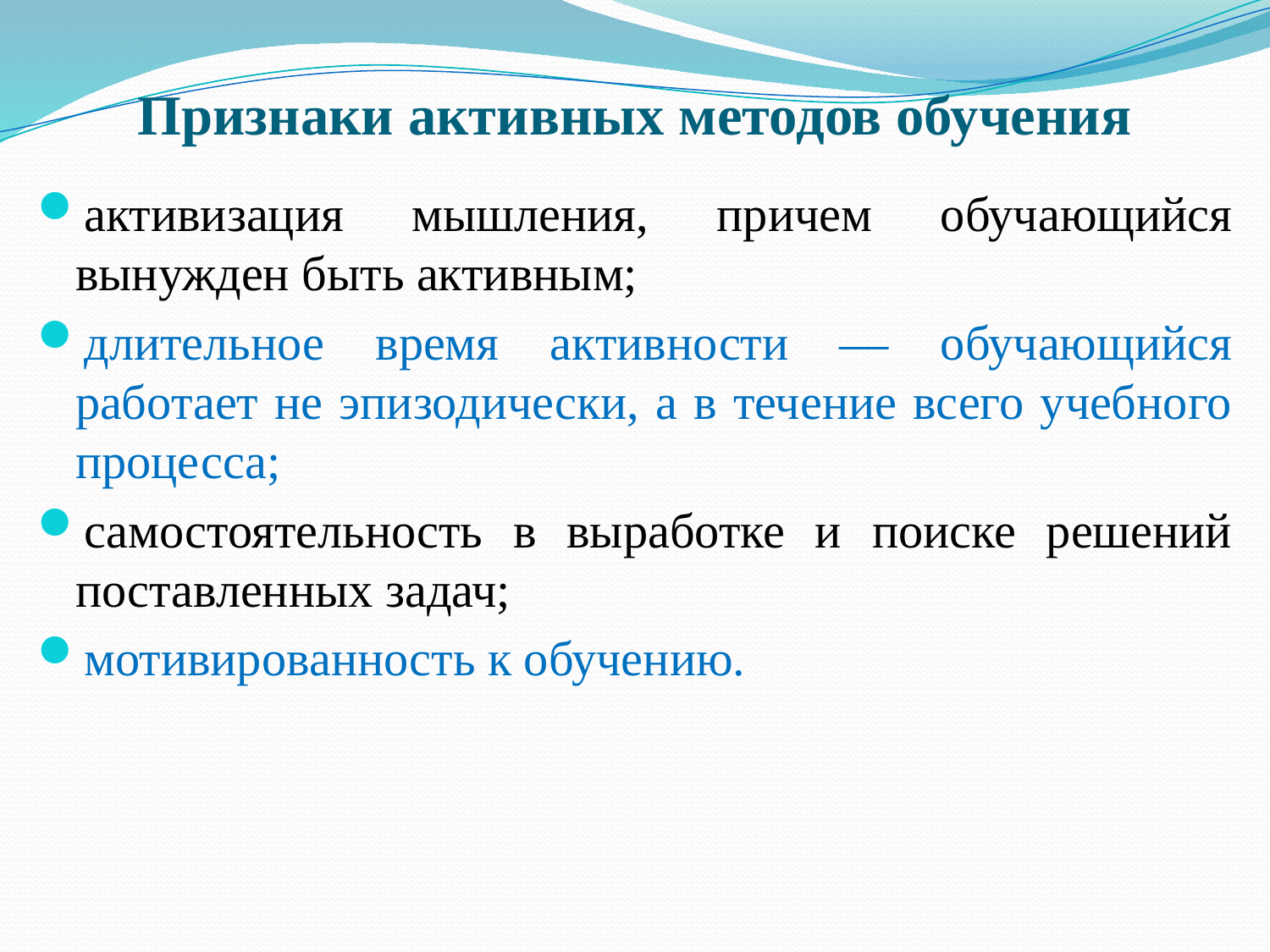

# Признаки активных методов обучения
активизация мышления, причем обучающийся вынужден быть активным;
длительное время активности — обучающийся работает не эпизодически, а в течение всего учебного процесса;
самостоятельность в выработке и поиске решений поставленных задач;
мотивированность к обучению.